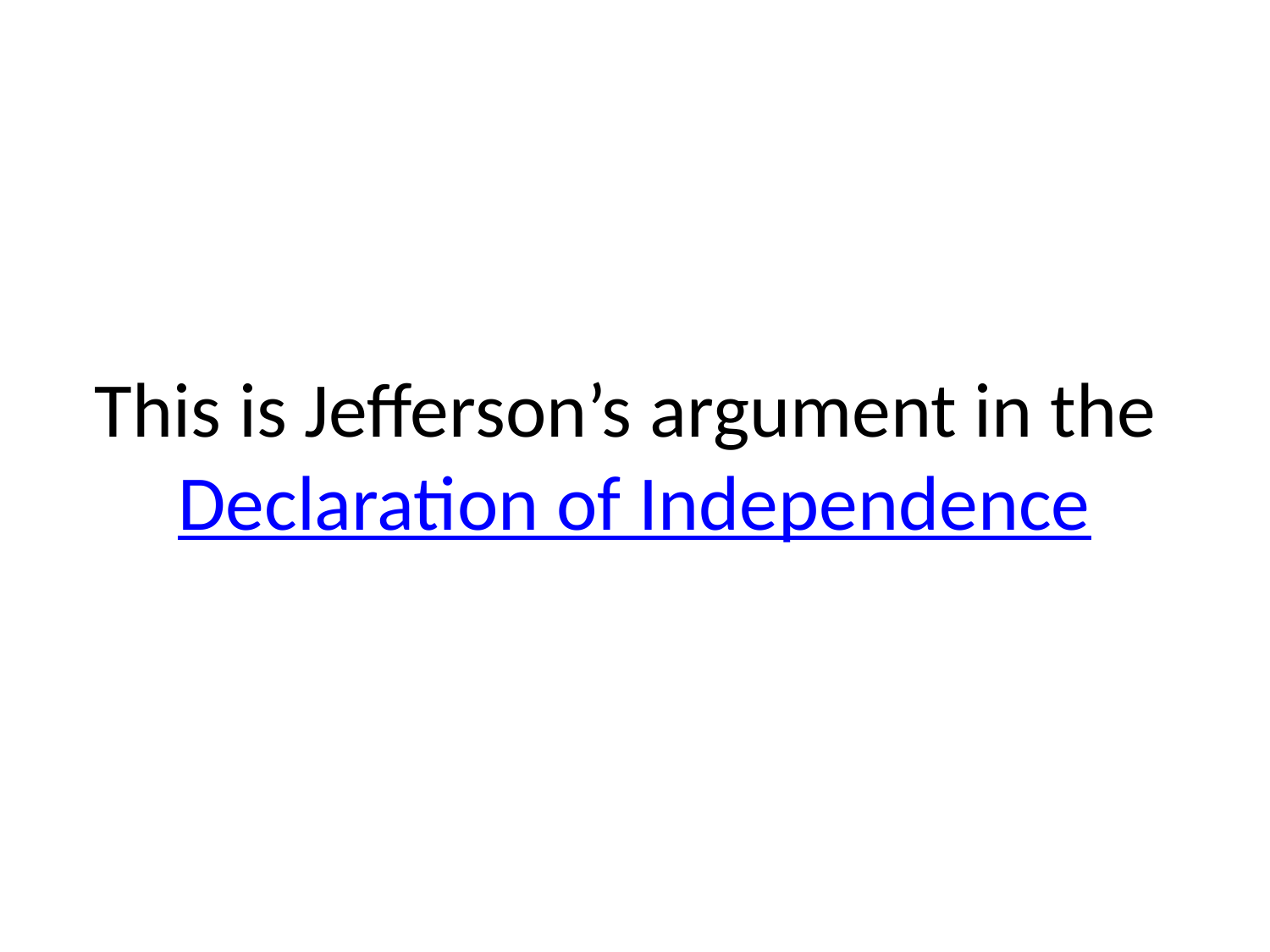

# This is Jefferson’s argument in the Declaration of Independence